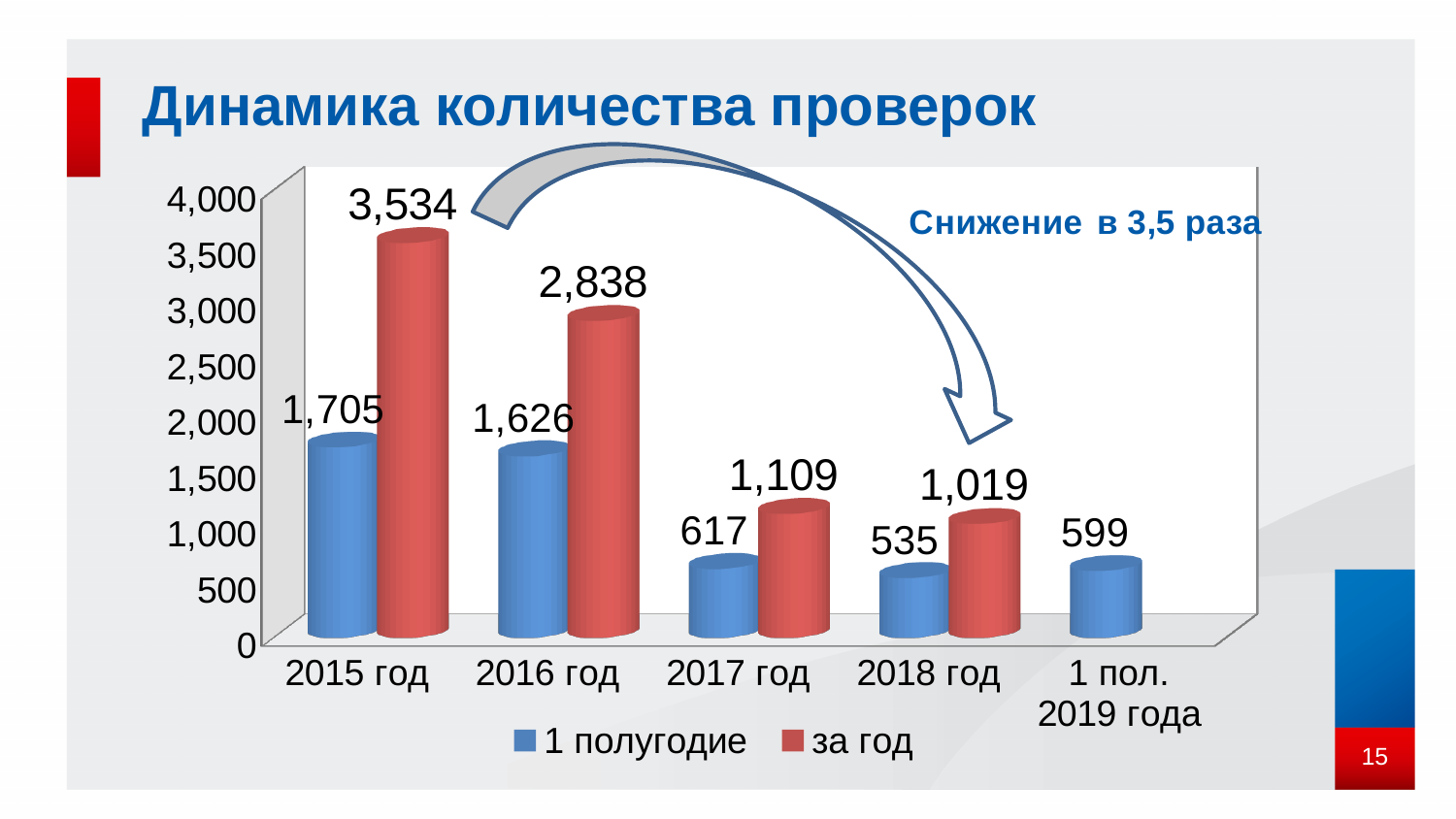

# Динамика количества проверок

[unsupported chart]

15